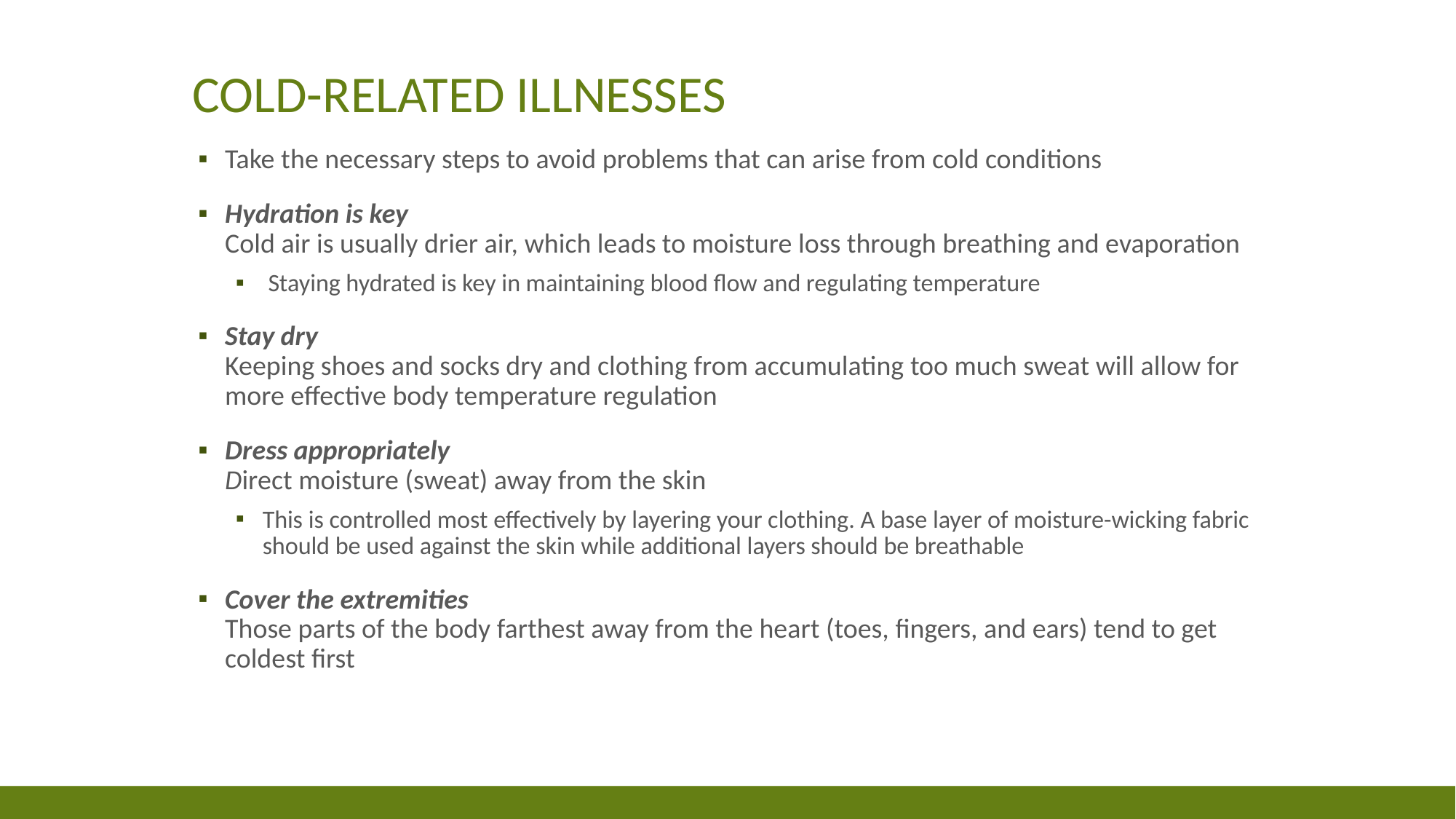

# Cold-Related Illnesses
Take the necessary steps to avoid problems that can arise from cold conditions
Hydration is key
Cold air is usually drier air, which leads to moisture loss through breathing and evaporation
 Staying hydrated is key in maintaining blood flow and regulating temperature
Stay dry
Keeping shoes and socks dry and clothing from accumulating too much sweat will allow for more effective body temperature regulation
Dress appropriately
Direct moisture (sweat) away from the skin
This is controlled most effectively by layering your clothing. A base layer of moisture-wicking fabric should be used against the skin while additional layers should be breathable
Cover the extremities
Those parts of the body farthest away from the heart (toes, fingers, and ears) tend to get coldest first